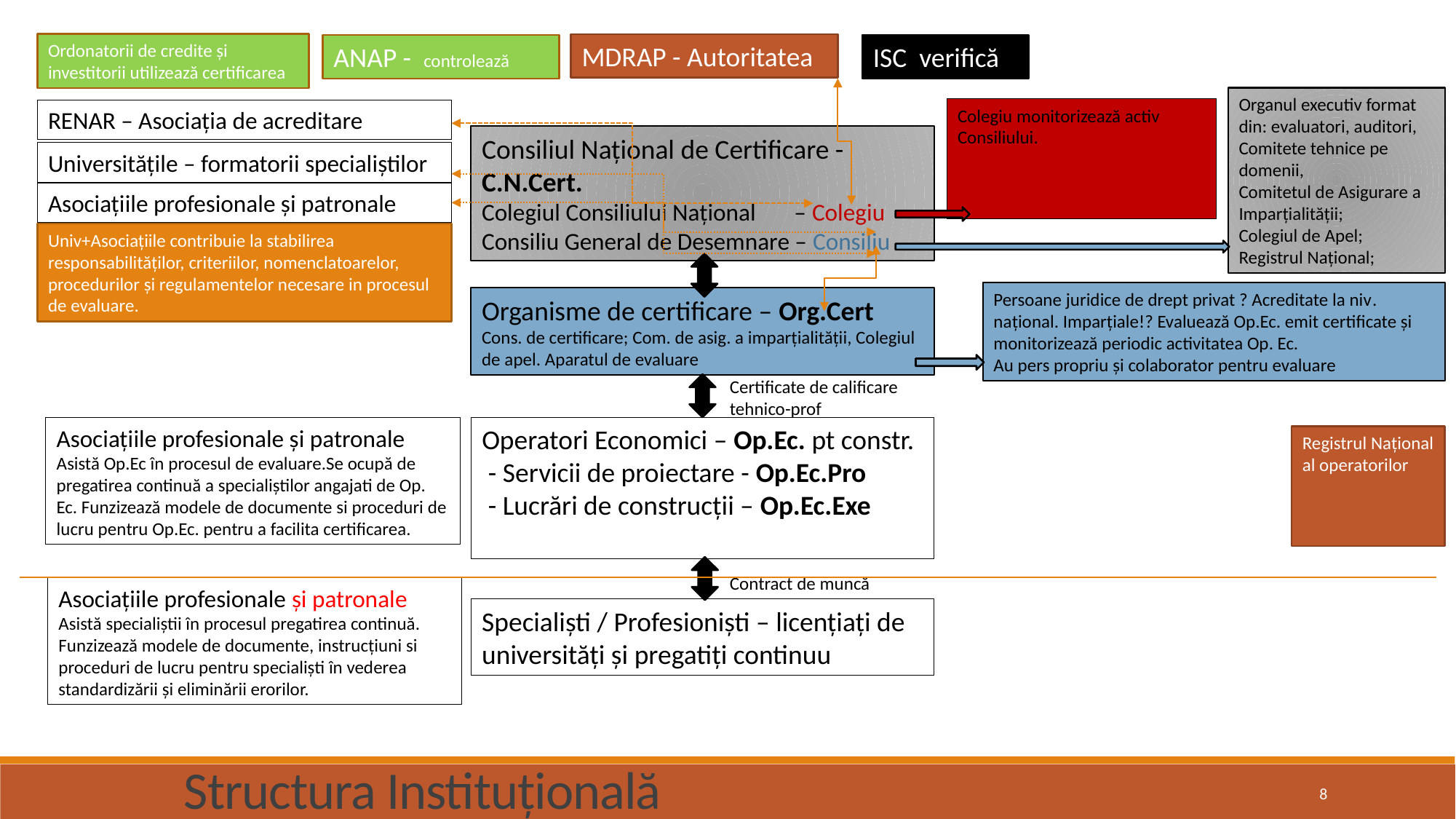

Ordonatorii de credite și investitorii utilizează certificarea
MDRAP - Autoritatea
ANAP -  controlează
ISC  verifică
Organul executiv format din: evaluatori, auditori, Comitete tehnice pe domenii,
Comitetul de Asigurare a Imparțialității;
Colegiul de Apel;
Registrul Național;
Colegiu monitorizează activ Consiliului.

RENAR – Asociația de acreditare
Consiliul Național de Certificare -  C.N.Cert.
Colegiul Consiliului Național       – Colegiu
Consiliu General de Desemnare – Consiliu
Universitățile – formatorii specialiștilor

Asociațiile profesionale și patronale

Univ+Asociațiile contribuie la stabilirea responsabilităților, criteriilor, nomenclatoarelor, procedurilor și regulamentelor necesare in procesul de evaluare.

Persoane juridice de drept privat ? Acreditate la niv. național. Imparțiale!? Evaluează Op.Ec. emit certificate și monitorizează periodic activitatea Op. Ec.
Au pers propriu și colaborator pentru evaluare
Organisme de certificare – Org.Cert
Cons. de certificare; Com. de asig. a imparțialității, Colegiul de apel. Aparatul de evaluare

Certificate de calificare tehnico-prof

Operatori Economici – Op.Ec. pt constr.
 - Servicii de proiectare - Op.Ec.Pro
 - Lucrări de construcții – Op.Ec.Exe

Asociațiile profesionale și patronale
Asistă Op.Ec în procesul de evaluare.Se ocupă de pregatirea continuă a specialiștilor angajati de Op. Ec. Funzizează modele de documente si proceduri de lucru pentru Op.Ec. pentru a facilita certificarea.
Registrul Național al operatorilor

Contract de muncă
Asociațiile profesionale și patronale
Asistă specialiștii în procesul pregatirea continuă. Funzizează modele de documente, instrucțiuni si proceduri de lucru pentru specialiști în vederea standardizării și eliminării erorilor.
Specialiști / Profesioniști – licențiați de universități și pregatiți continuu
Structura Instituțională
8